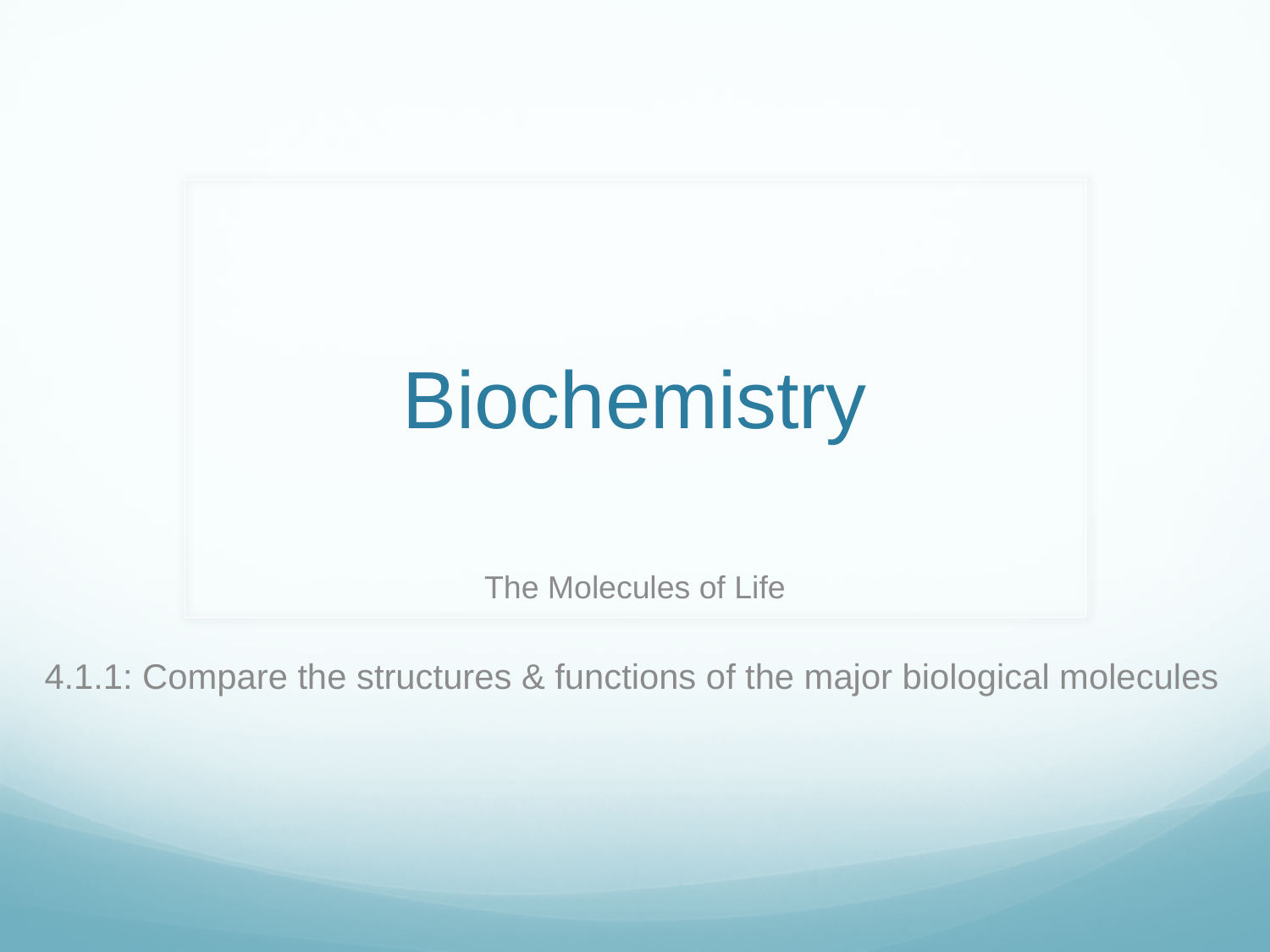

# Biochemistry
The Molecules of Life

4.1.1: Compare the structures & functions of the major biological molecules